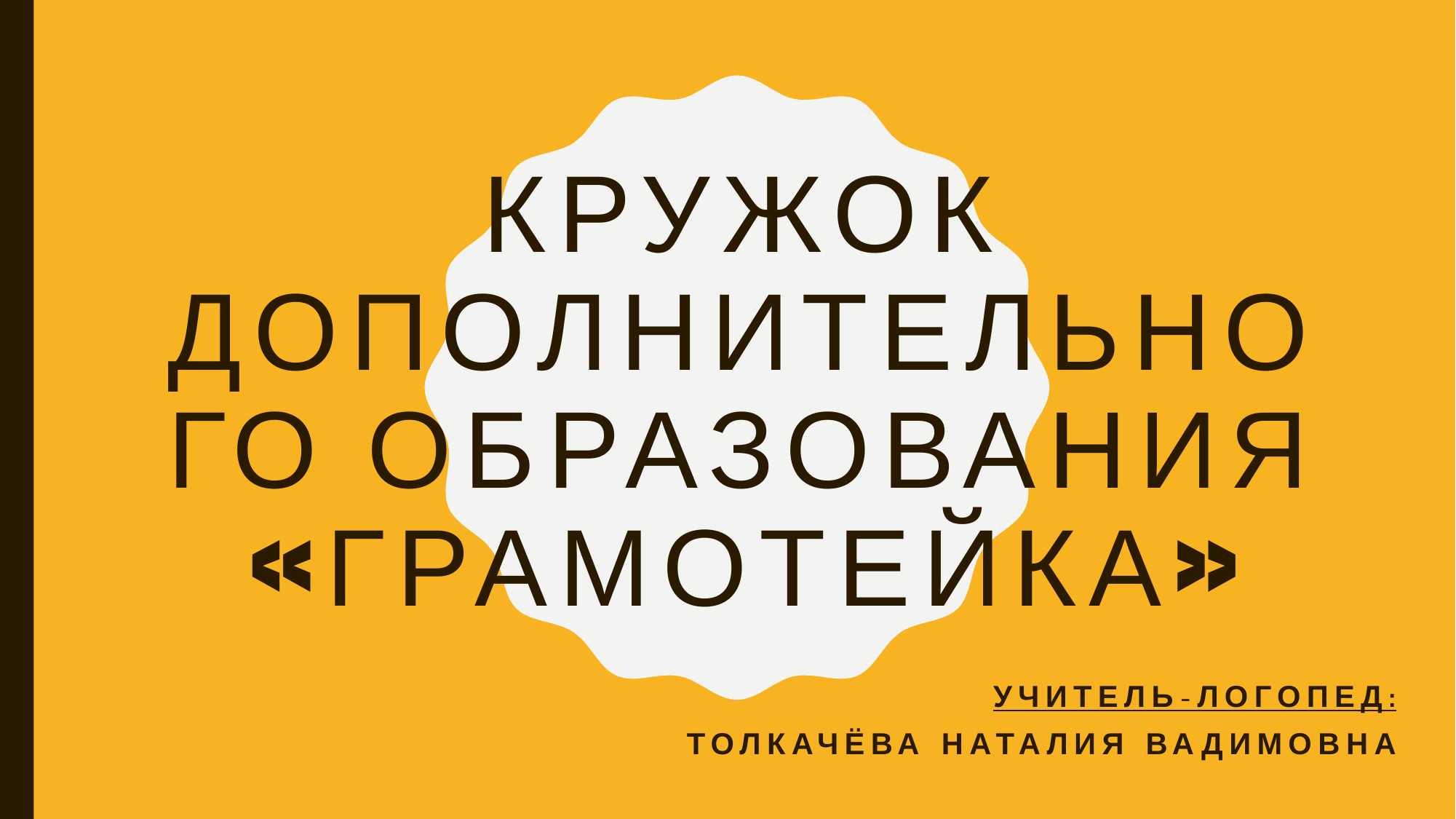

# Кружок дополнительного образования «Грамотейка»
Учитель-логопед:
Толкачёва Наталия Вадимовна